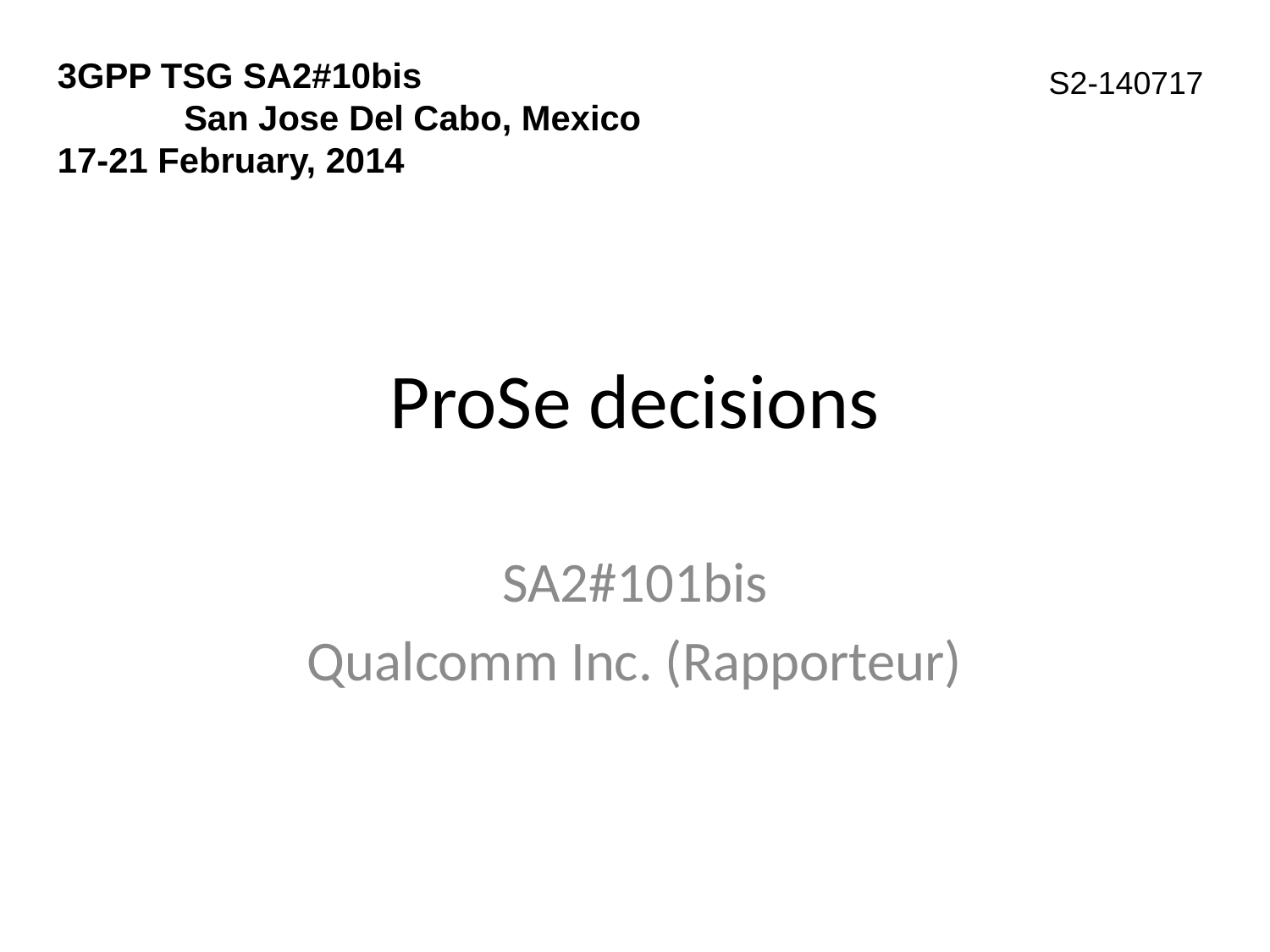

3GPP TSG SA2#10bis				                                                     San Jose Del Cabo, Mexico
17-21 February, 2014
S2-140717
# ProSe decisions
SA2#101bis
Qualcomm Inc. (Rapporteur)